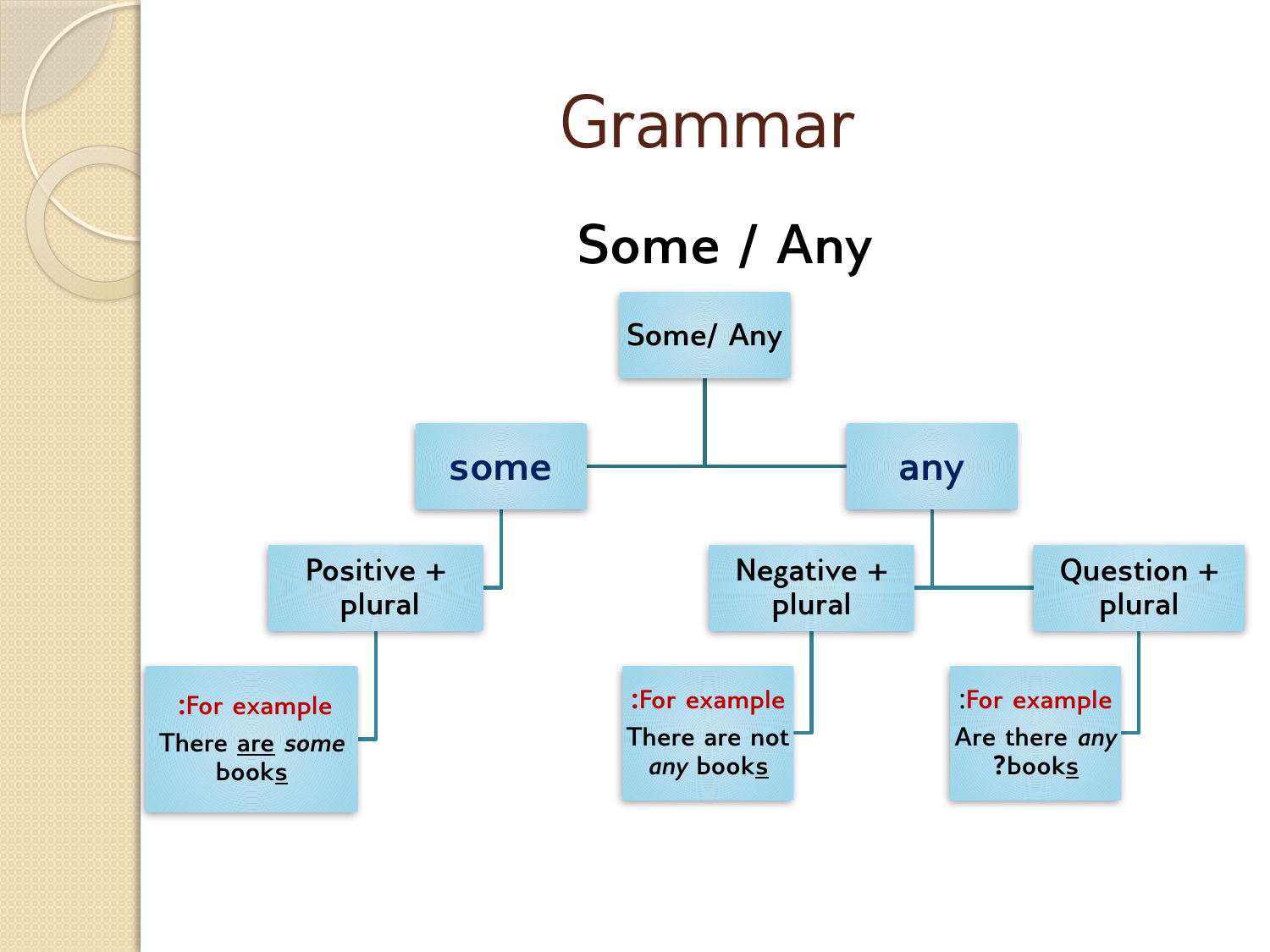

# Grammar
Some / Any

Some/ Any
some
Positive + plural
For example:
There are some books
any
Negative + plural
For example:
There are not any books
Question + plural
For example:
Are there any books?